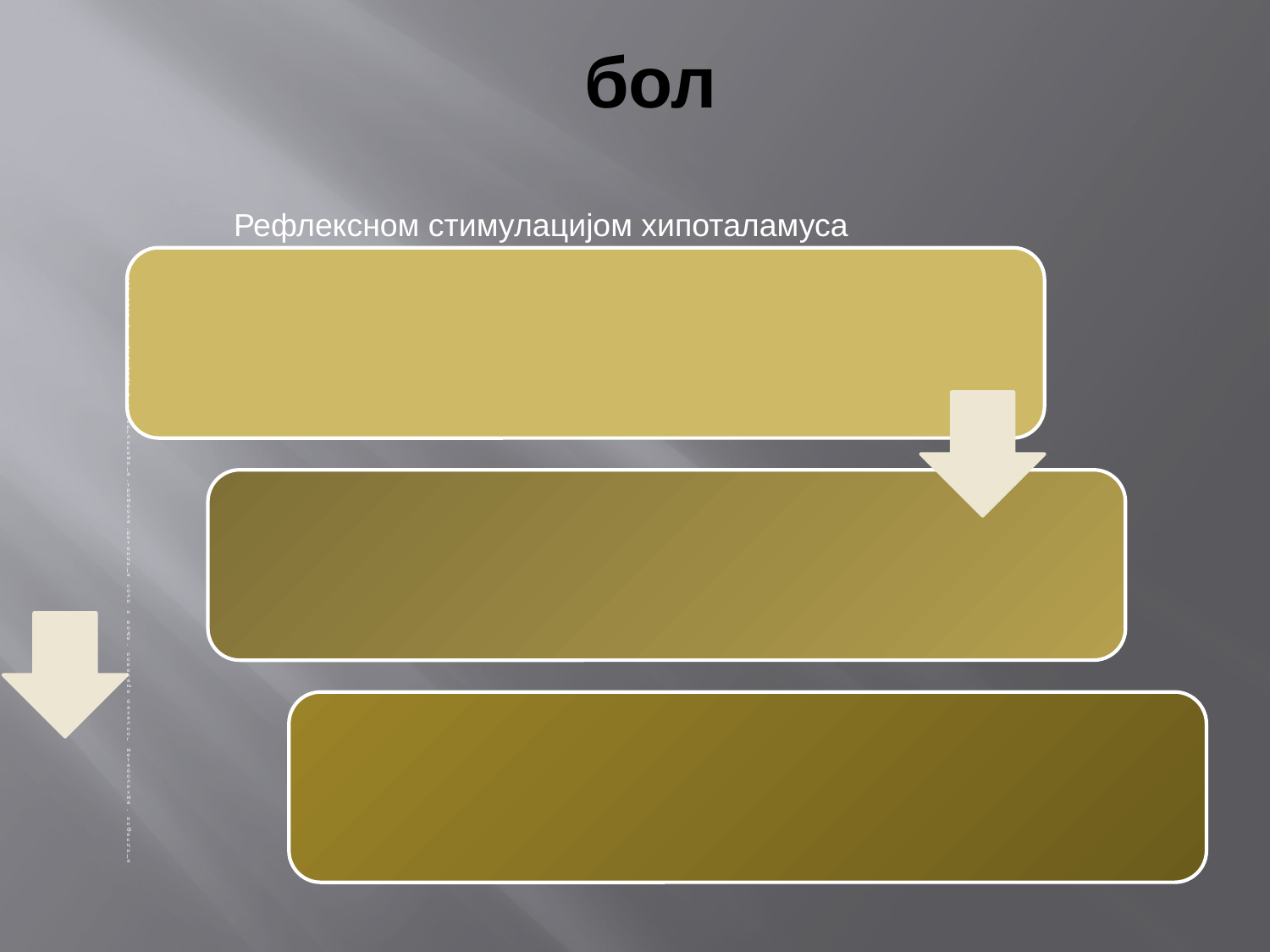

# бол
Рефлексном стимулацијом хипоталамуса
Симпатички и неурохуморални одговор
Хипертензија, тахикардија,хипергликемија,тромбоза,ретенција соли и воде, повећање базалног метаболизма, инфекција